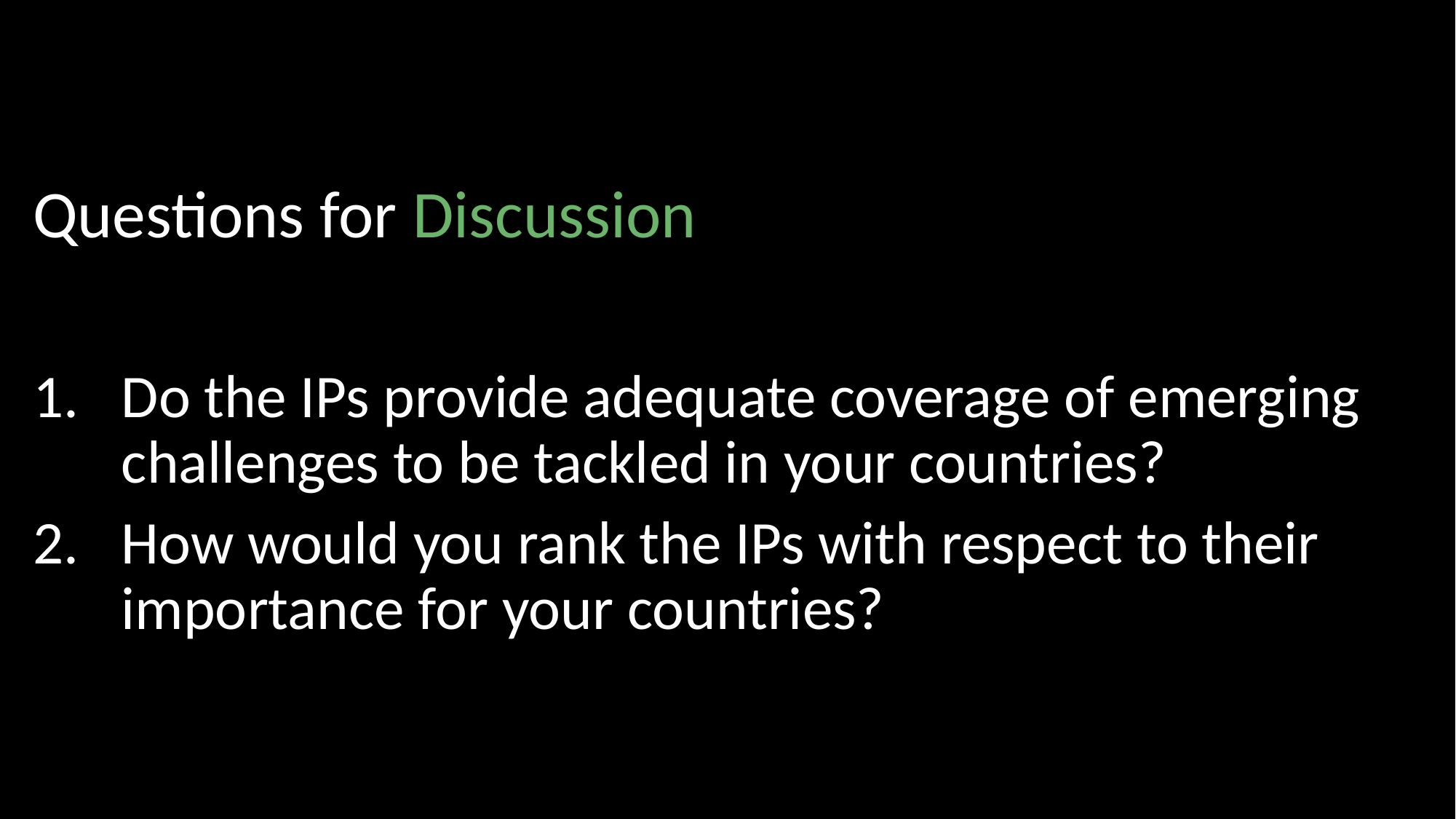

# Questions for Discussion
Do the IPs provide adequate coverage of emerging challenges to be tackled in your countries?
How would you rank the IPs with respect to their importance for your countries?